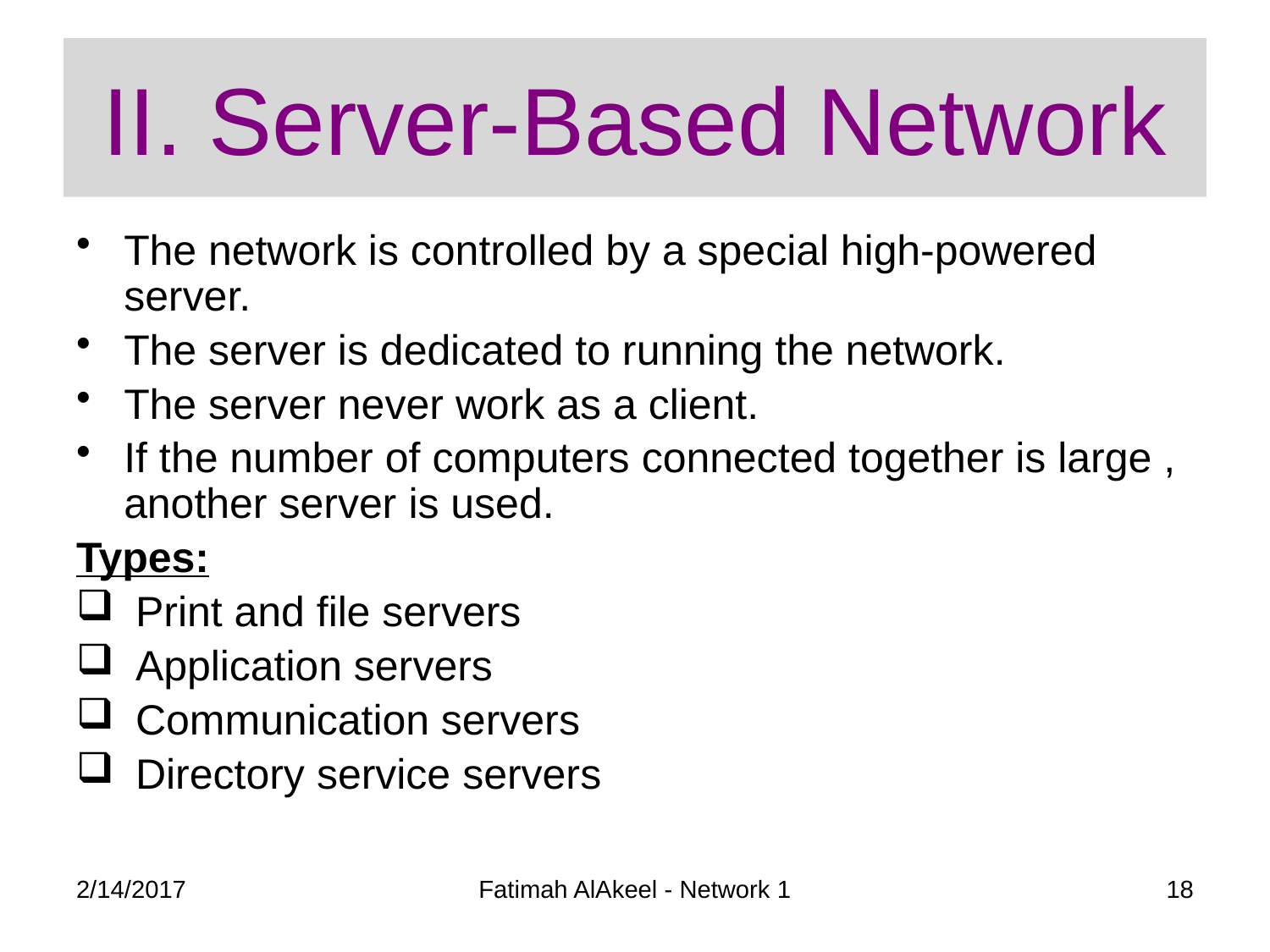

# II. Server-Based Network
The network is controlled by a special high-powered server.
The server is dedicated to running the network.
The server never work as a client.
If the number of computers connected together is large , another server is used.
Types:
 Print and file servers
 Application servers
 Communication servers
 Directory service servers

2/14/2017
Fatimah AlAkeel - Network 1
18